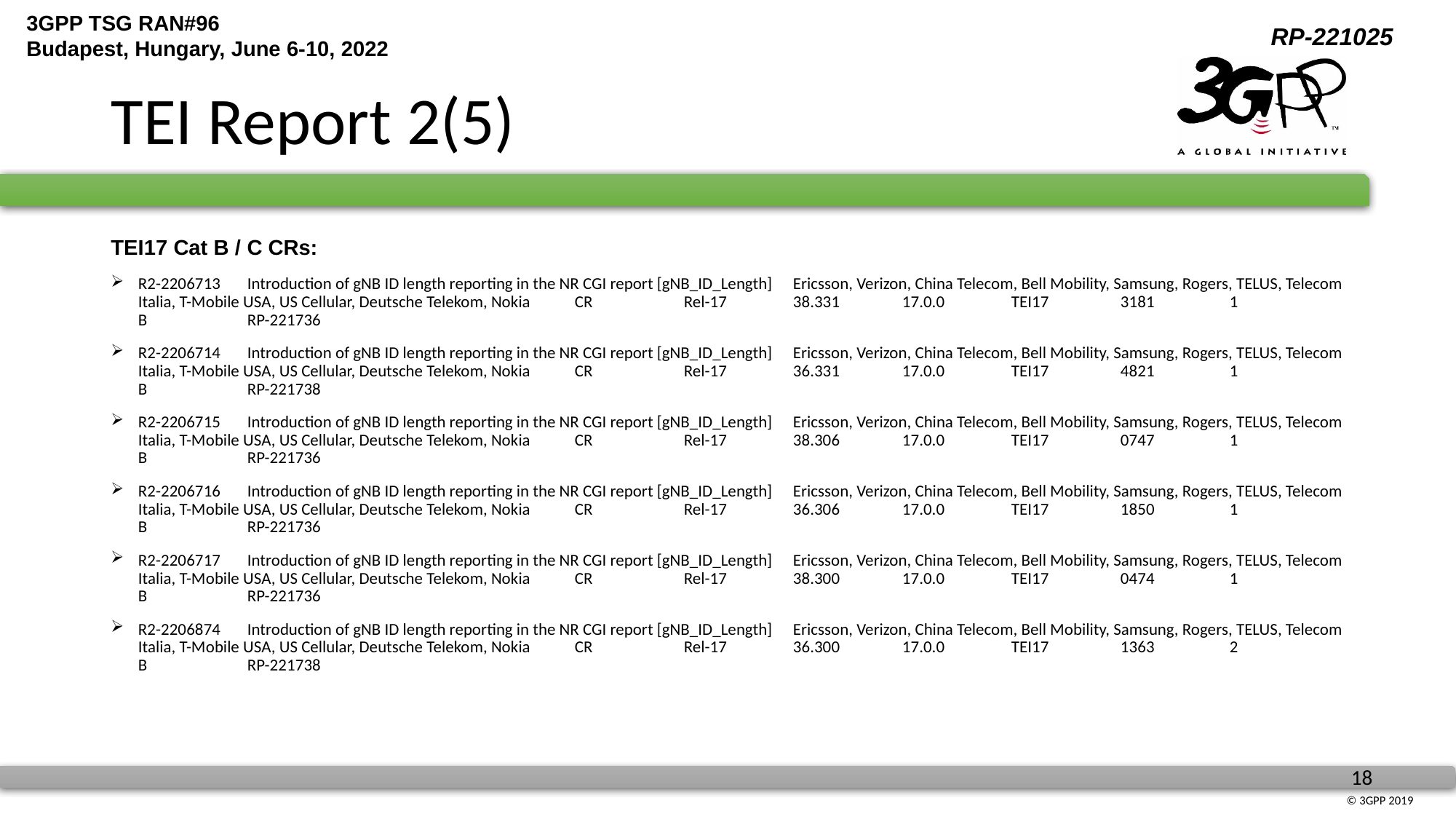

# TEI Report 2(5)
TEI17 Cat B / C CRs:
R2-2206713	Introduction of gNB ID length reporting in the NR CGI report [gNB_ID_Length]	Ericsson, Verizon, China Telecom, Bell Mobility, Samsung, Rogers, TELUS, Telecom Italia, T-Mobile USA, US Cellular, Deutsche Telekom, Nokia	CR	Rel-17	38.331	17.0.0	TEI17	3181	1	B	RP-221736
R2-2206714	Introduction of gNB ID length reporting in the NR CGI report [gNB_ID_Length]	Ericsson, Verizon, China Telecom, Bell Mobility, Samsung, Rogers, TELUS, Telecom Italia, T-Mobile USA, US Cellular, Deutsche Telekom, Nokia	CR	Rel-17	36.331	17.0.0	TEI17	4821	1	B	RP-221738
R2-2206715	Introduction of gNB ID length reporting in the NR CGI report [gNB_ID_Length]	Ericsson, Verizon, China Telecom, Bell Mobility, Samsung, Rogers, TELUS, Telecom Italia, T-Mobile USA, US Cellular, Deutsche Telekom, Nokia	CR	Rel-17	38.306	17.0.0	TEI17	0747	1	B	RP-221736
R2-2206716	Introduction of gNB ID length reporting in the NR CGI report [gNB_ID_Length]	Ericsson, Verizon, China Telecom, Bell Mobility, Samsung, Rogers, TELUS, Telecom Italia, T-Mobile USA, US Cellular, Deutsche Telekom, Nokia	CR	Rel-17	36.306	17.0.0	TEI17	1850	1	B	RP-221736
R2-2206717	Introduction of gNB ID length reporting in the NR CGI report [gNB_ID_Length]	Ericsson, Verizon, China Telecom, Bell Mobility, Samsung, Rogers, TELUS, Telecom Italia, T-Mobile USA, US Cellular, Deutsche Telekom, Nokia	CR	Rel-17	38.300	17.0.0	TEI17	0474	1	B	RP-221736
R2-2206874	Introduction of gNB ID length reporting in the NR CGI report [gNB_ID_Length]	Ericsson, Verizon, China Telecom, Bell Mobility, Samsung, Rogers, TELUS, Telecom Italia, T-Mobile USA, US Cellular, Deutsche Telekom, Nokia	CR	Rel-17	36.300	17.0.0	TEI17	1363	2	B	RP-221738